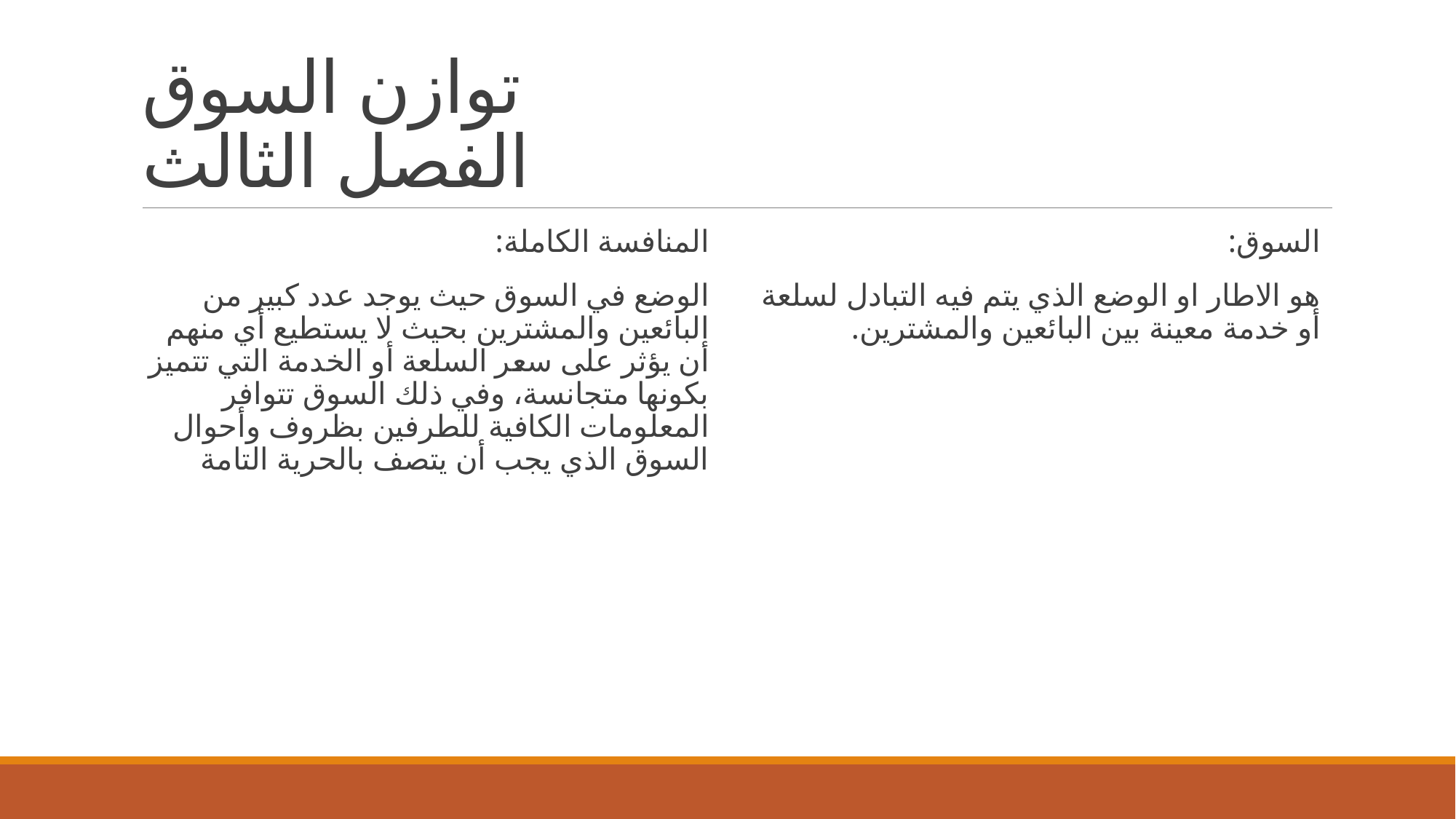

# توازن السوق الفصل الثالث
المنافسة الكاملة:
الوضع في السوق حيث يوجد عدد كبير من البائعين والمشترين بحيث لا يستطيع أي منهم أن يؤثر على سعر السلعة أو الخدمة التي تتميز بكونها متجانسة، وفي ذلك السوق تتوافر المعلومات الكافية للطرفين بظروف وأحوال السوق الذي يجب أن يتصف بالحرية التامة
السوق:
هو الاطار او الوضع الذي يتم فيه التبادل لسلعة أو خدمة معينة بين البائعين والمشترين.